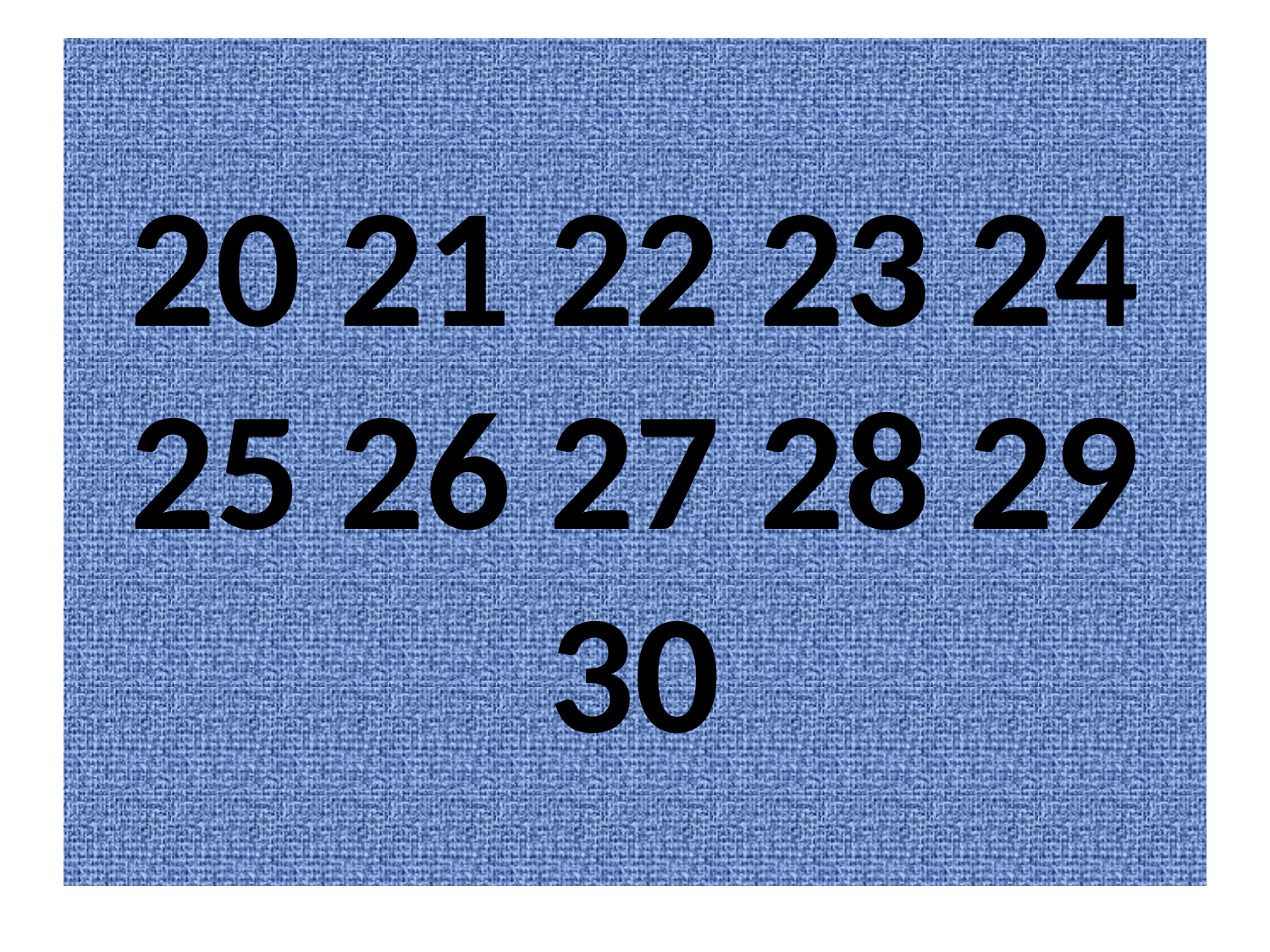

# 20 21 22 23 24 25 26 27 28 29 30